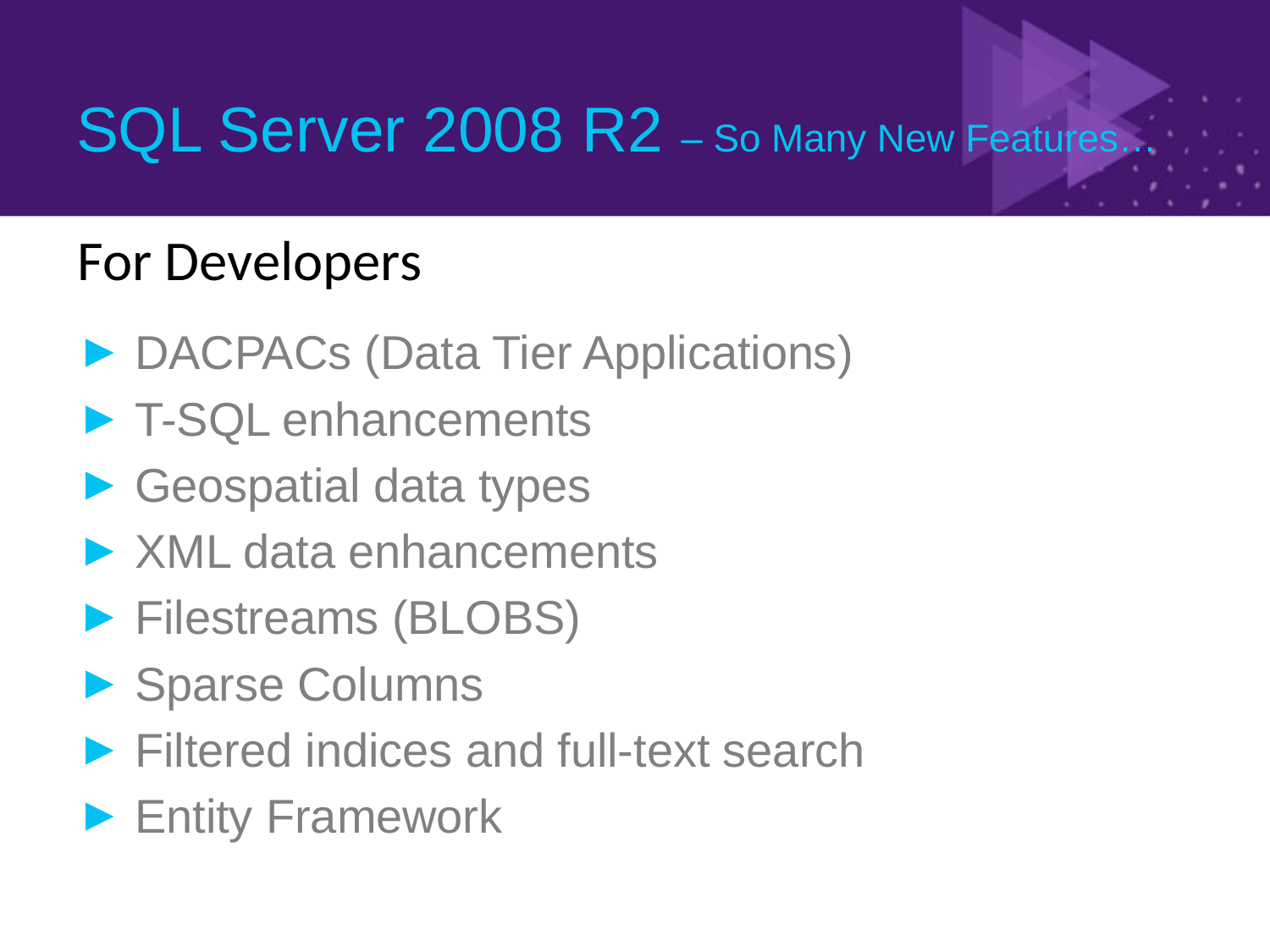

# SQL Server 2008 R2 – So Many New Features…
For Developers
 DACPACs (Data Tier Applications)
 T-SQL enhancements
 Geospatial data types
 XML data enhancements
 Filestreams (BLOBS)
 Sparse Columns
 Filtered indices and full-text search
 Entity Framework